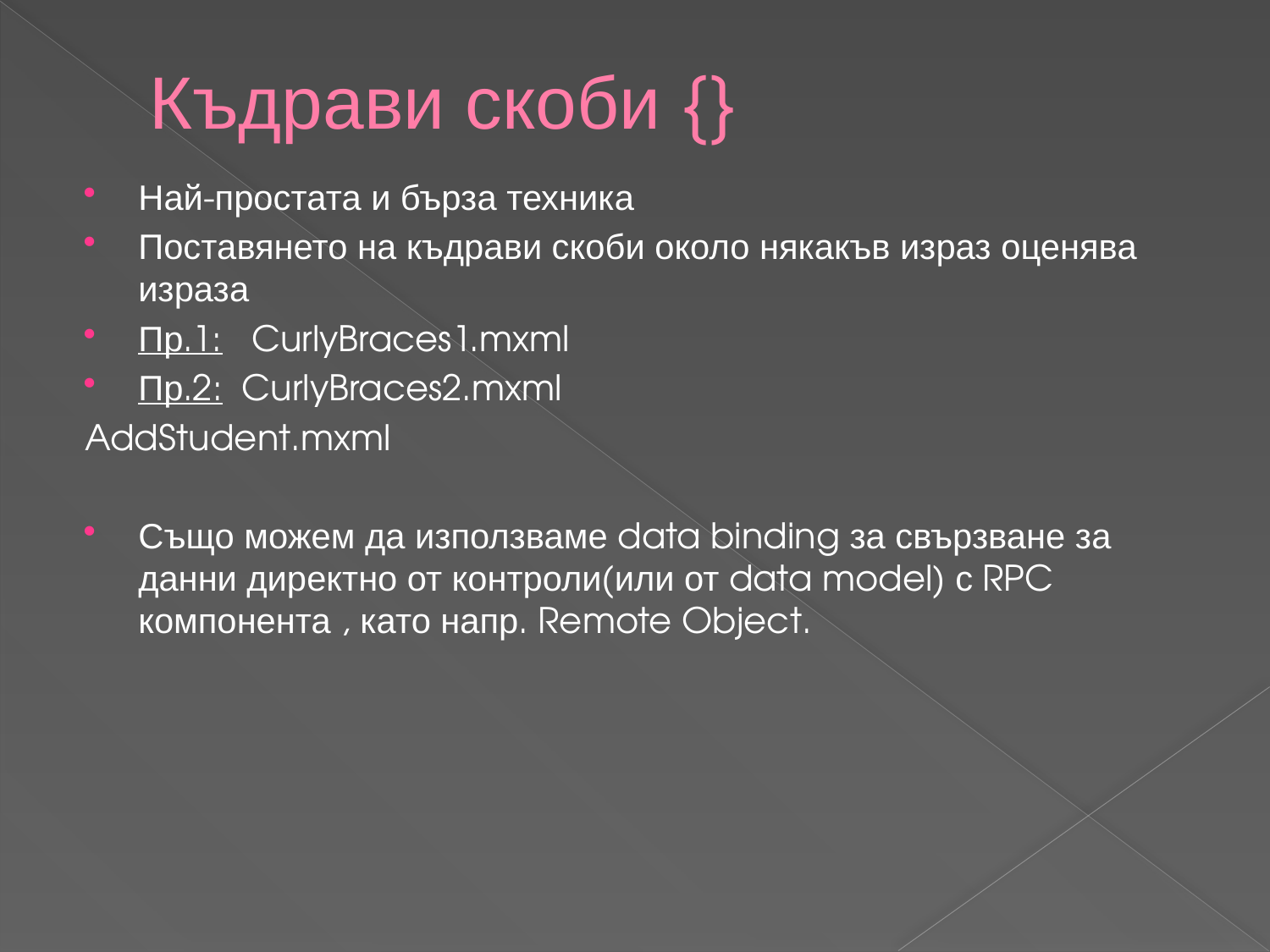

# Къдрави скоби {}
Най-простата и бърза техника
Поставянето на къдрави скоби около някакъв израз оценява израза
Пр.1:   CurlyBraces1.mxml
Пр.2:  CurlyBraces2.mxml
AddStudent.mxml

Също можем да използваме data binding за свързване за данни директно от контроли(или от data model) с RPC компонента , като напр. Remote Object.